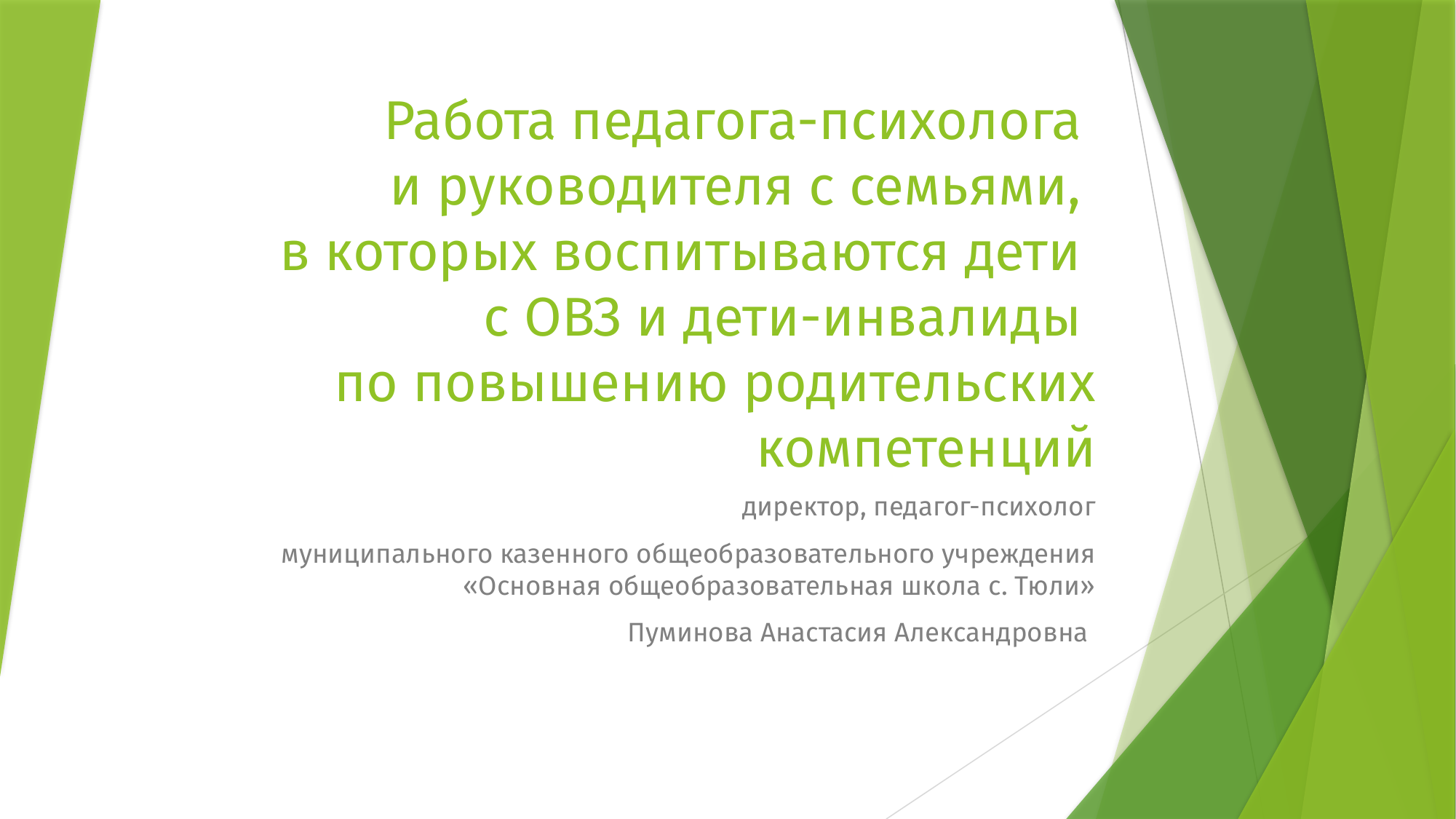

# Работа педагога-психолога и руководителя с семьями, в которых воспитываются дети с ОВЗ и дети-инвалиды по повышению родительских компетенций
директор, педагог-психолог
муниципального казенного общеобразовательного учреждения «Основная общеобразовательная школа с. Тюли»
Пуминова Анастасия Александровна